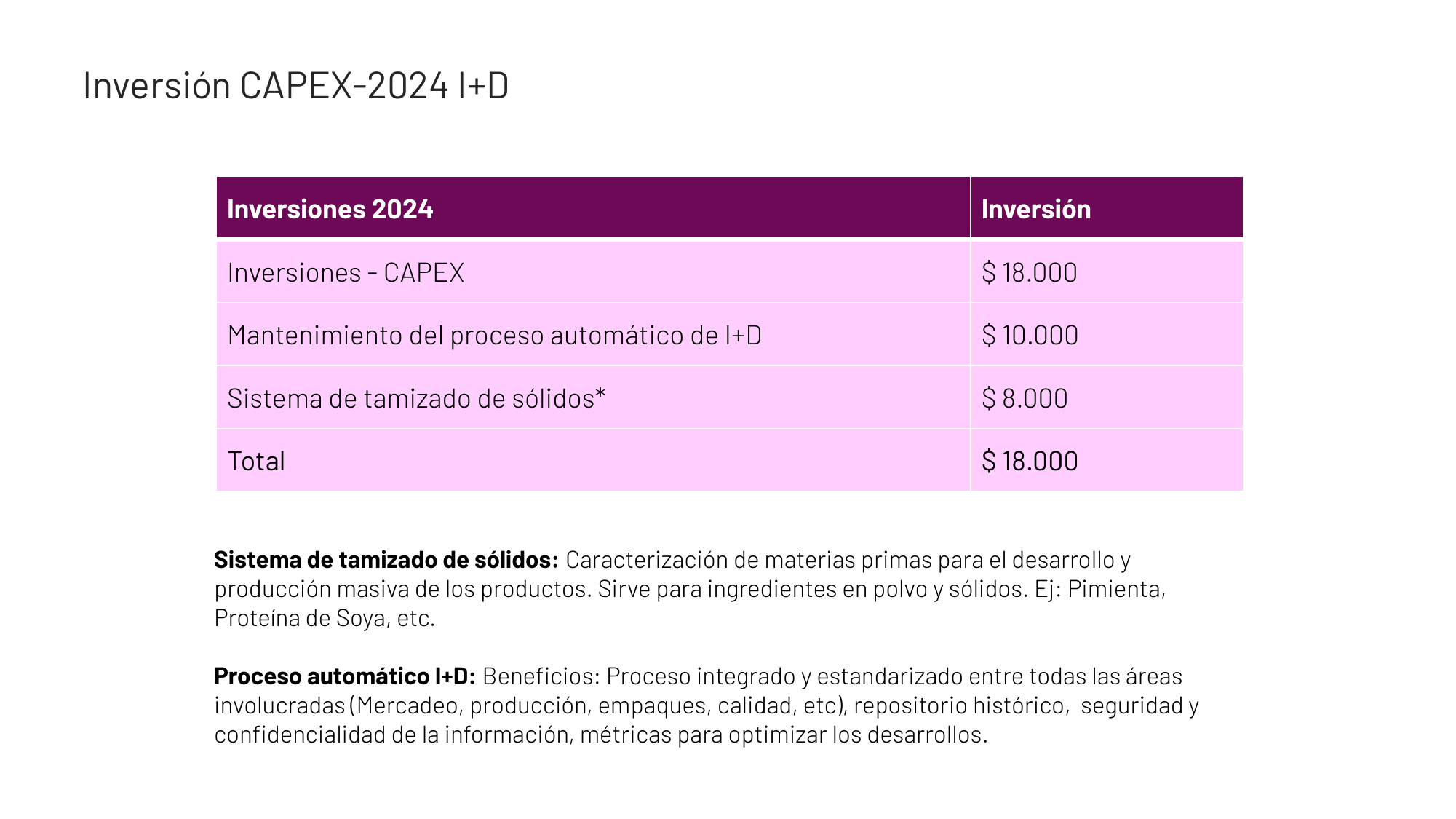

# Inversión CAPEX-2024 I+D
| Inversiones 2024 | Inversión |
| --- | --- |
| Inversiones - CAPEX | $ 18.000 |
| Mantenimiento del proceso automático de I+D | $ 10.000 |
| Sistema de tamizado de sólidos\* | $ 8.000 |
| Total | $ 18.000 |
Sistema de tamizado de sólidos: Caracterización de materias primas para el desarrollo y producción masiva de los productos. Sirve para ingredientes en polvo y sólidos. Ej: Pimienta, Proteína de Soya, etc.

Proceso automático I+D: Beneficios: Proceso integrado y estandarizado entre todas las áreas involucradas (Mercadeo, producción, empaques, calidad, etc), repositorio histórico,  seguridad y confidencialidad de la información, métricas para optimizar los desarrollos.